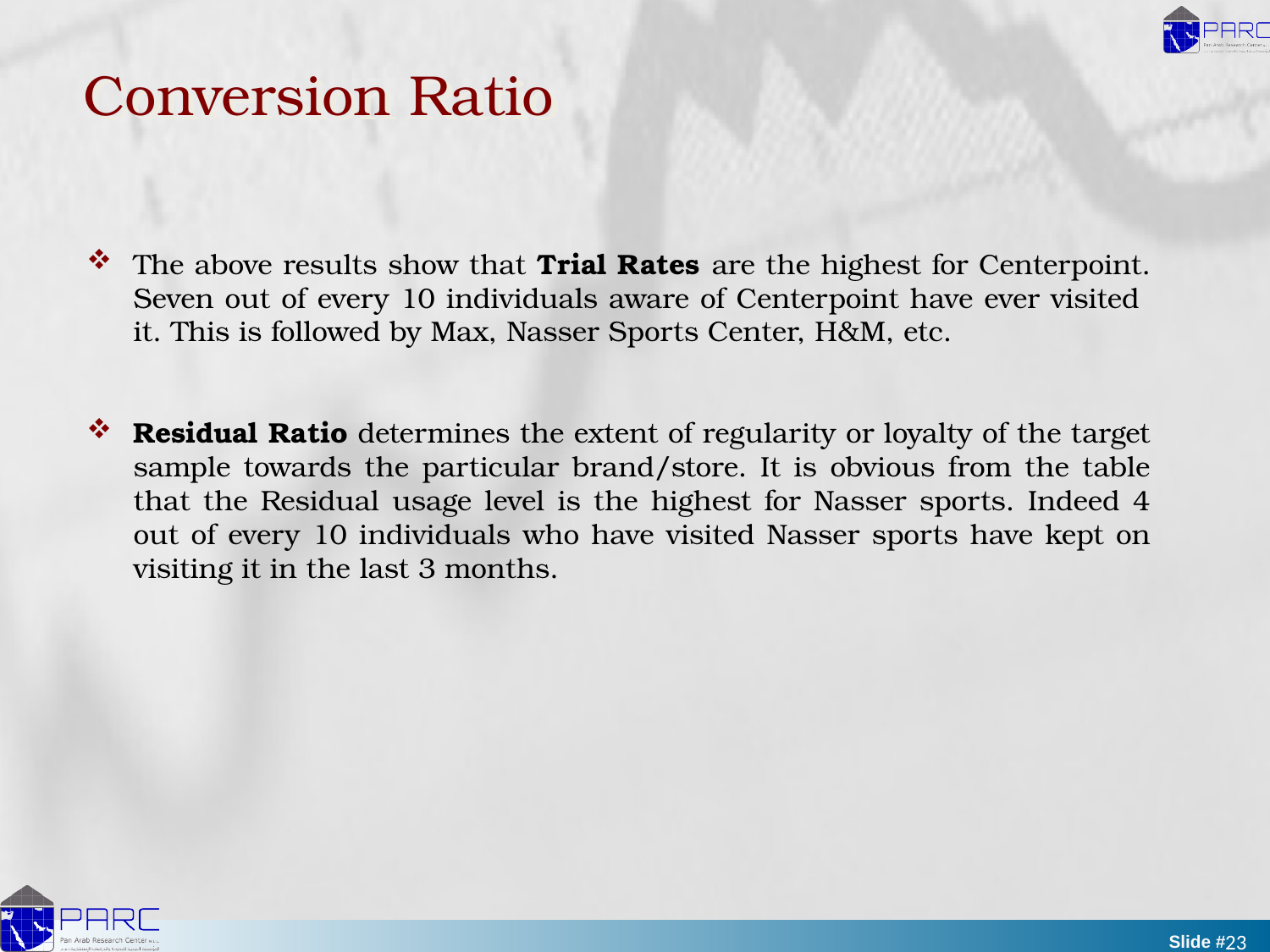

Conversion Ratio
The above results show that Trial Rates are the highest for Centerpoint. Seven out of every 10 individuals aware of Centerpoint have ever visited  it. This is followed by Max, Nasser Sports Center, H&M, etc.

Residual Ratio determines the extent of regularity or loyalty of the target sample towards the particular brand/store. It is obvious from the table that the Residual usage level is the highest for Nasser sports. Indeed 4 out of every 10 individuals who have visited Nasser sports have kept on visiting it in the last 3 months.
23